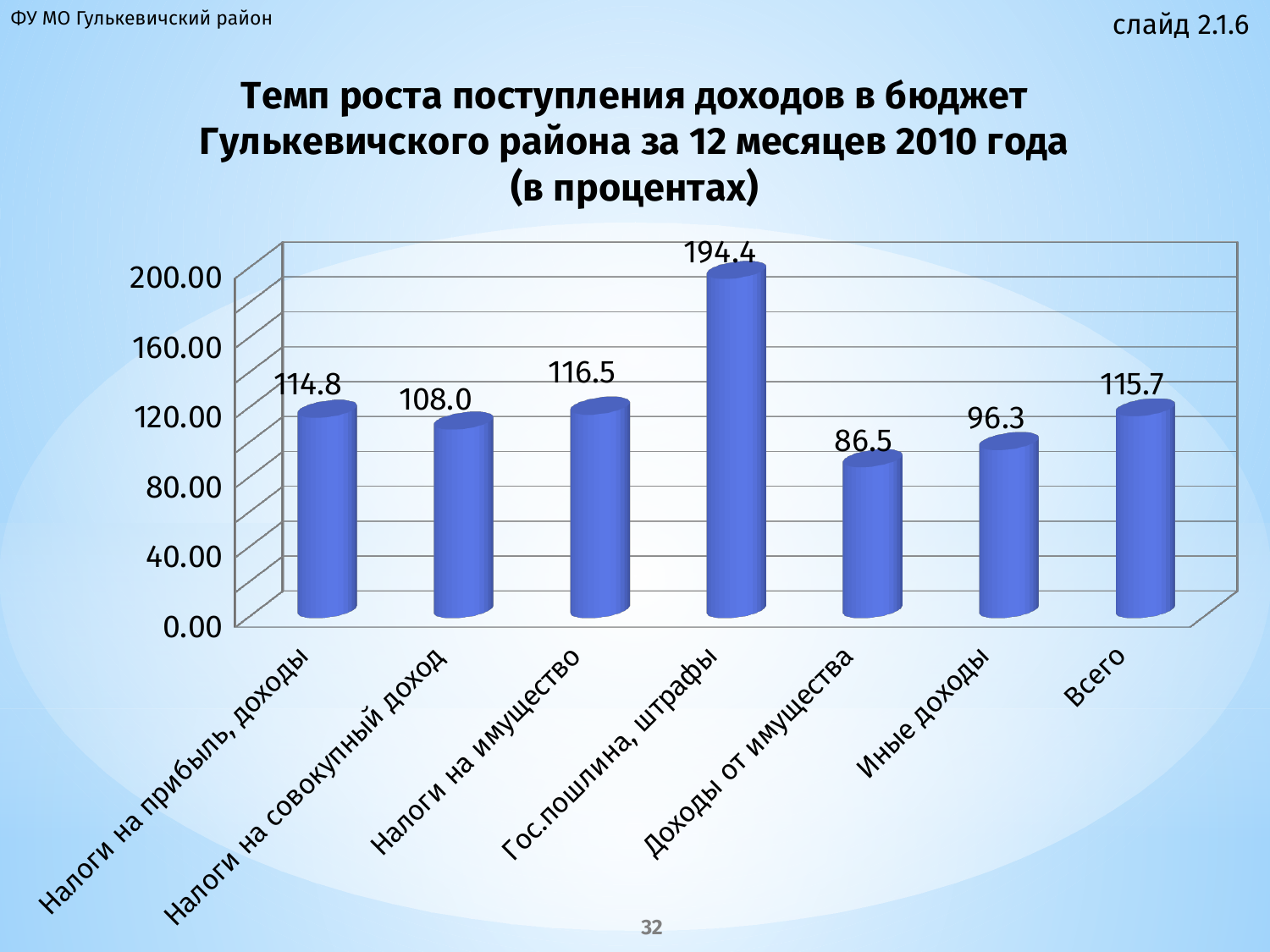

слайд 2.1.6
ФУ МО Гулькевичский район

[unsupported chart]

32